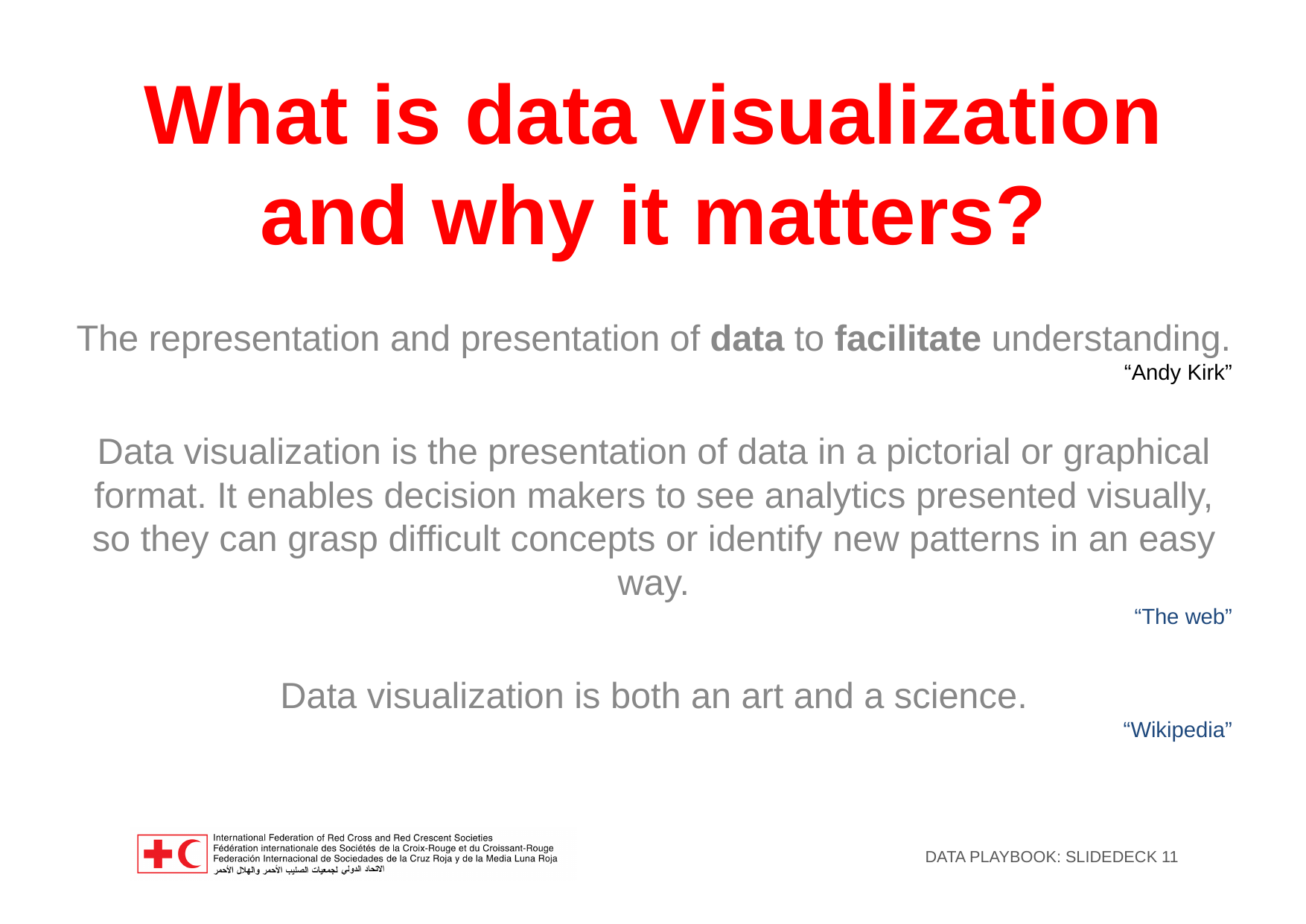

# What is data visualization and why it matters?
The representation and presentation of data to facilitate understanding.
“Andy Kirk”

Data visualization is the presentation of data in a pictorial or graphical format. It enables decision makers to see analytics presented visually, so they can grasp difficult concepts or identify new patterns in an easy way.
“The web”

Data visualization is both an art and a science.
“Wikipedia”